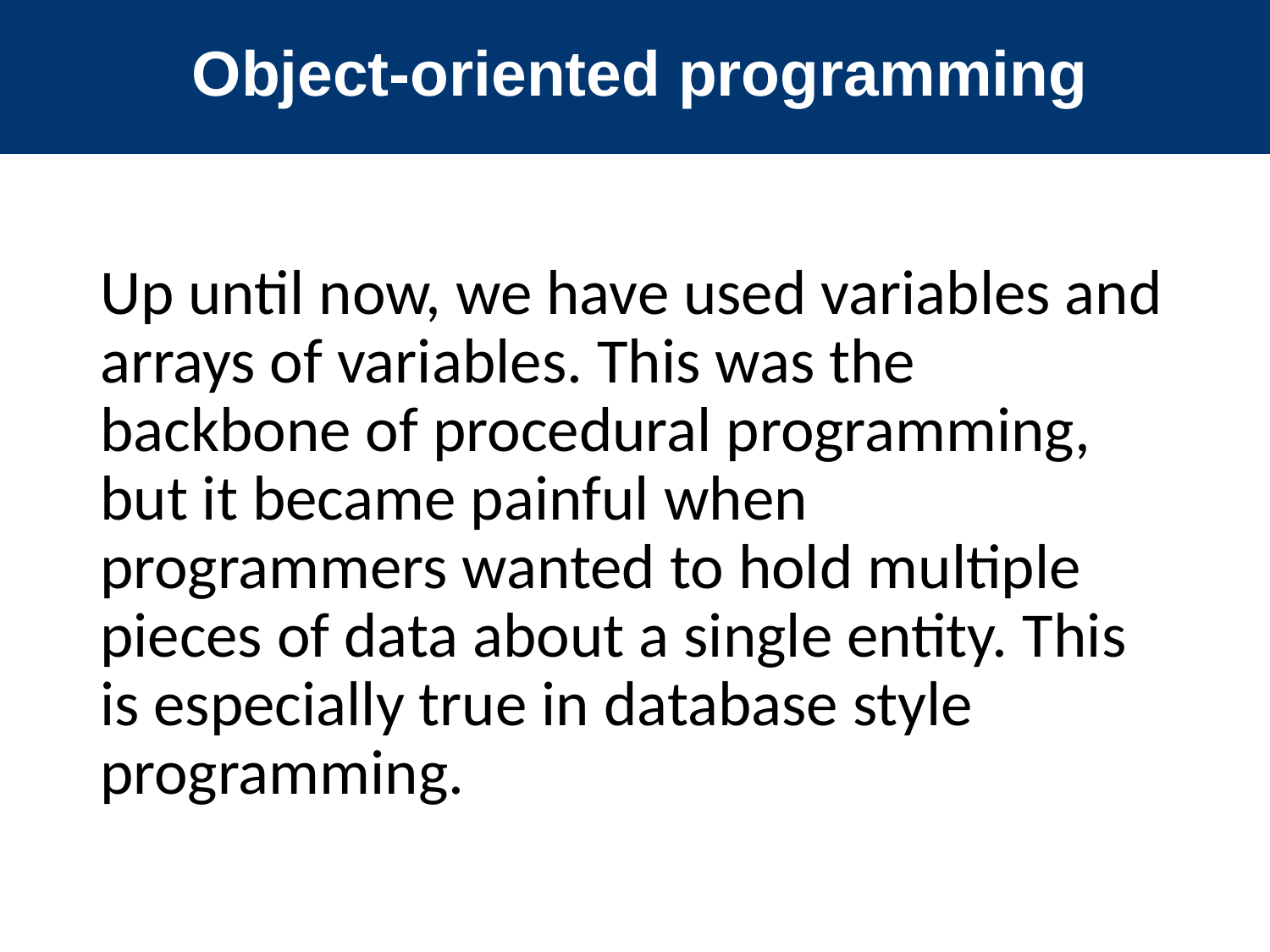

Object-oriented programming
Up until now, we have used variables and arrays of variables. This was the backbone of procedural programming, but it became painful when programmers wanted to hold multiple pieces of data about a single entity. This is especially true in database style programming.